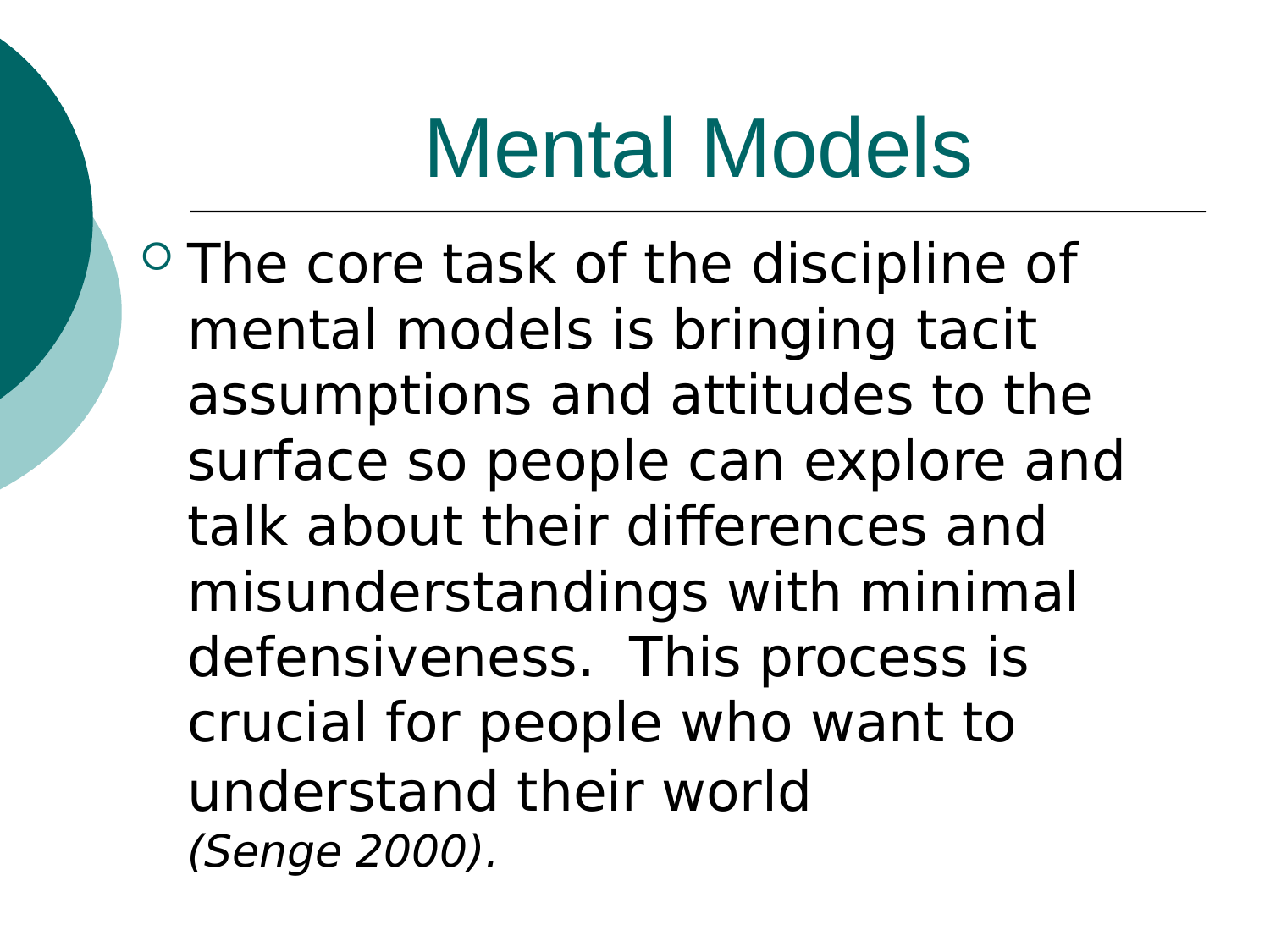

# Mental Models
The core task of the discipline of mental models is bringing tacit assumptions and attitudes to the surface so people can explore and talk about their differences and misunderstandings with minimal defensiveness.  This process is crucial for people who want to understand their world
(Senge 2000).